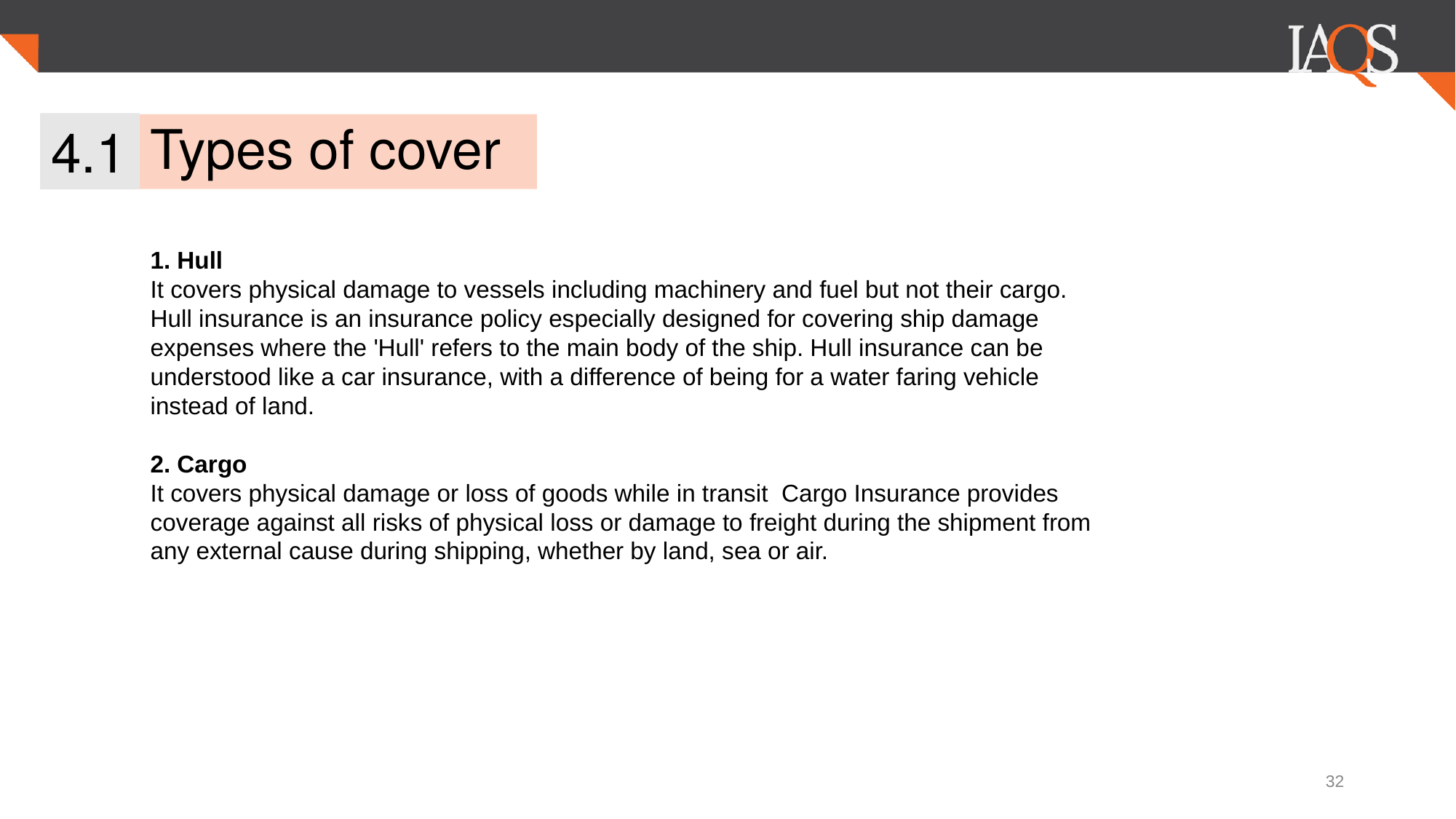

4.1
# Types of cover
1. Hull
It covers physical damage to vessels including machinery and fuel but not their cargo. Hull insurance is an insurance policy especially designed for covering ship damage expenses where the 'Hull' refers to the main body of the ship. Hull insurance can be understood like a car insurance, with a difference of being for a water faring vehicle instead of land.

2. Cargo
It covers physical damage or loss of goods while in transit  Cargo Insurance provides coverage against all risks of physical loss or damage to freight during the shipment from any external cause during shipping, whether by land, sea or air.
32